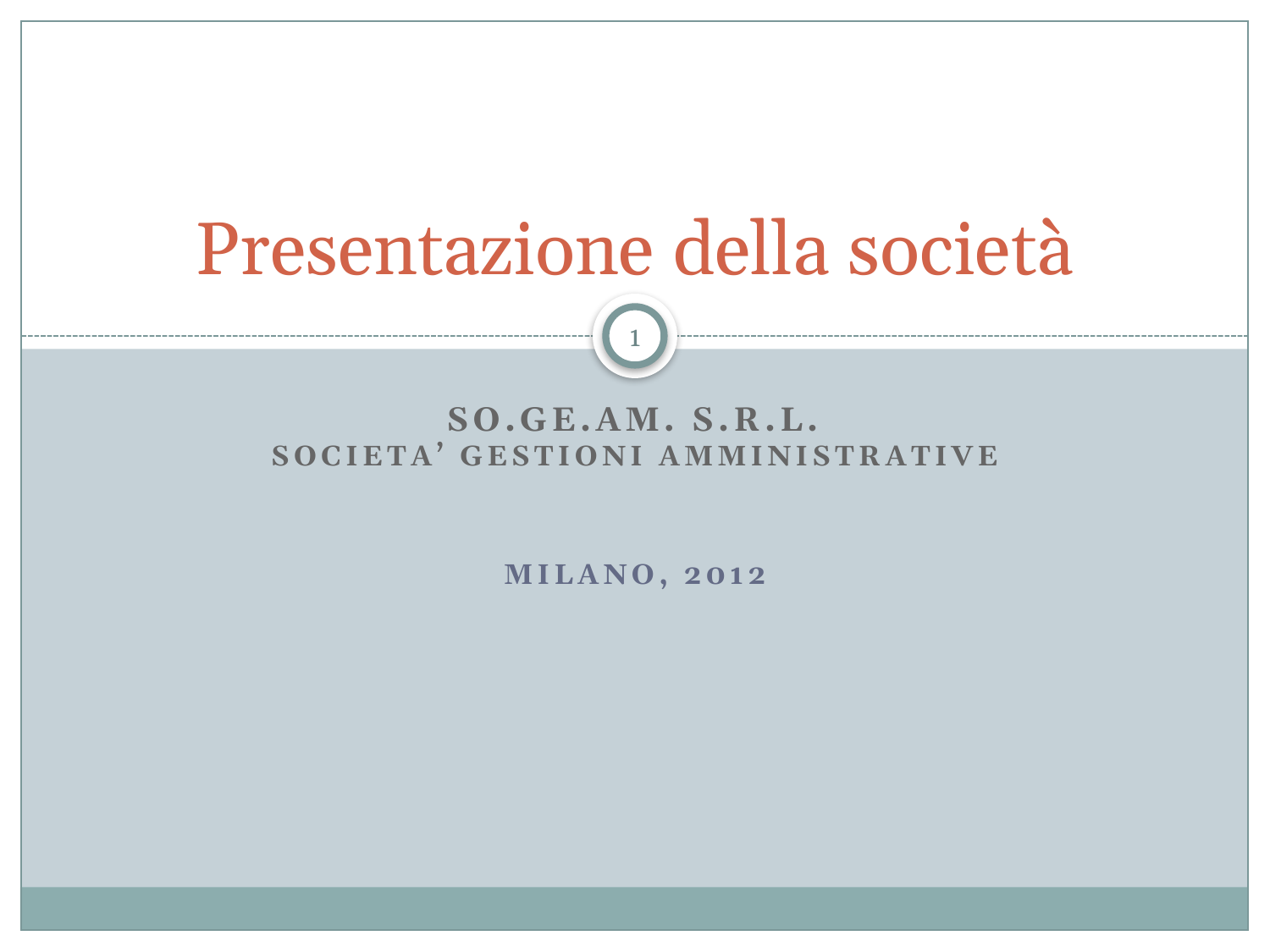

# Presentazione della società
1
SO.GE.AM. S.r.l.
SOCIETA’ GESTIONI AMMINISTRATIVE

Milano, 2012